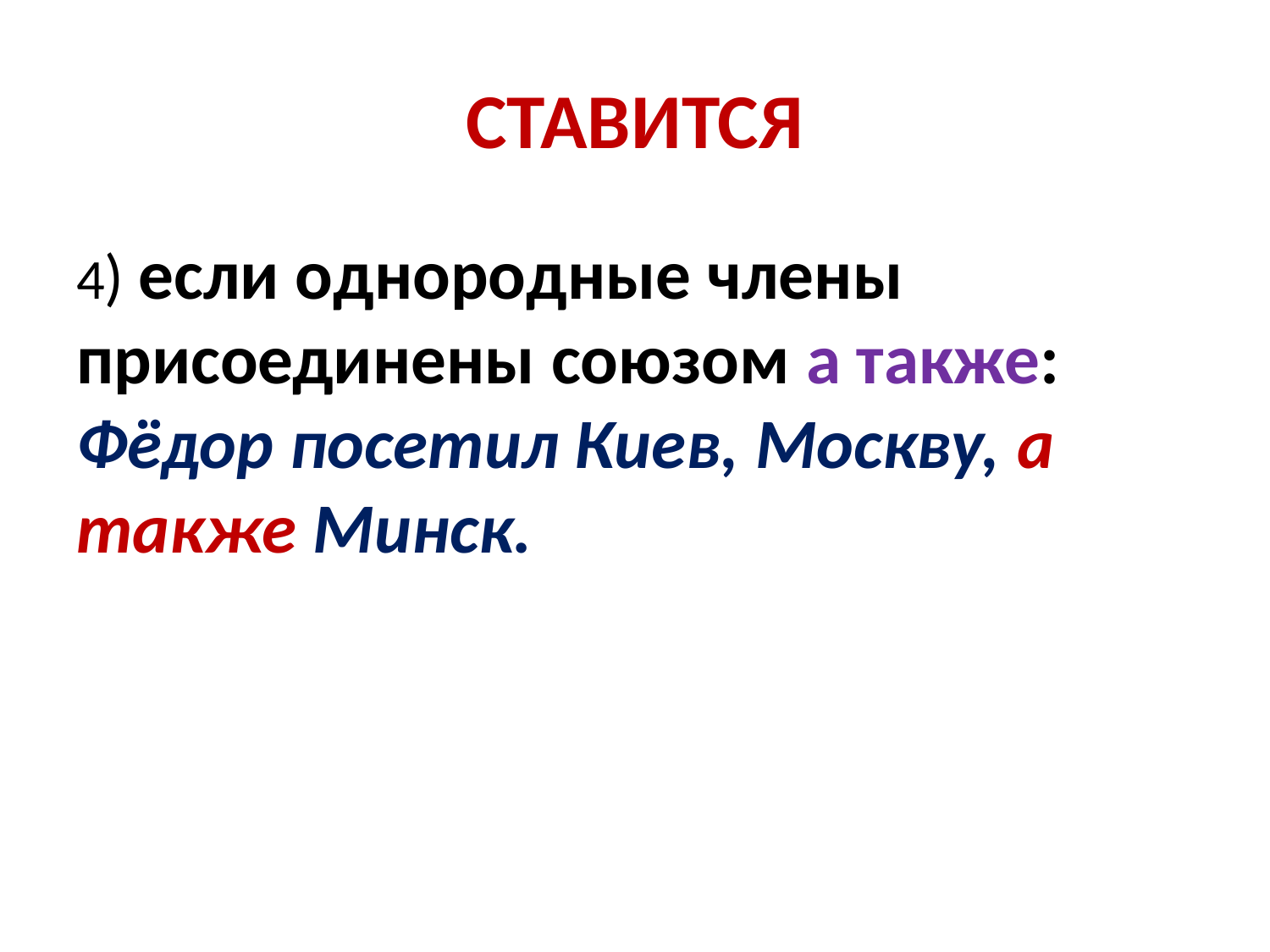

# СТАВИТСЯ
4) если однородные члены присоединены союзом а также:
Фёдор посетил Киев, Москву, а также Минск.